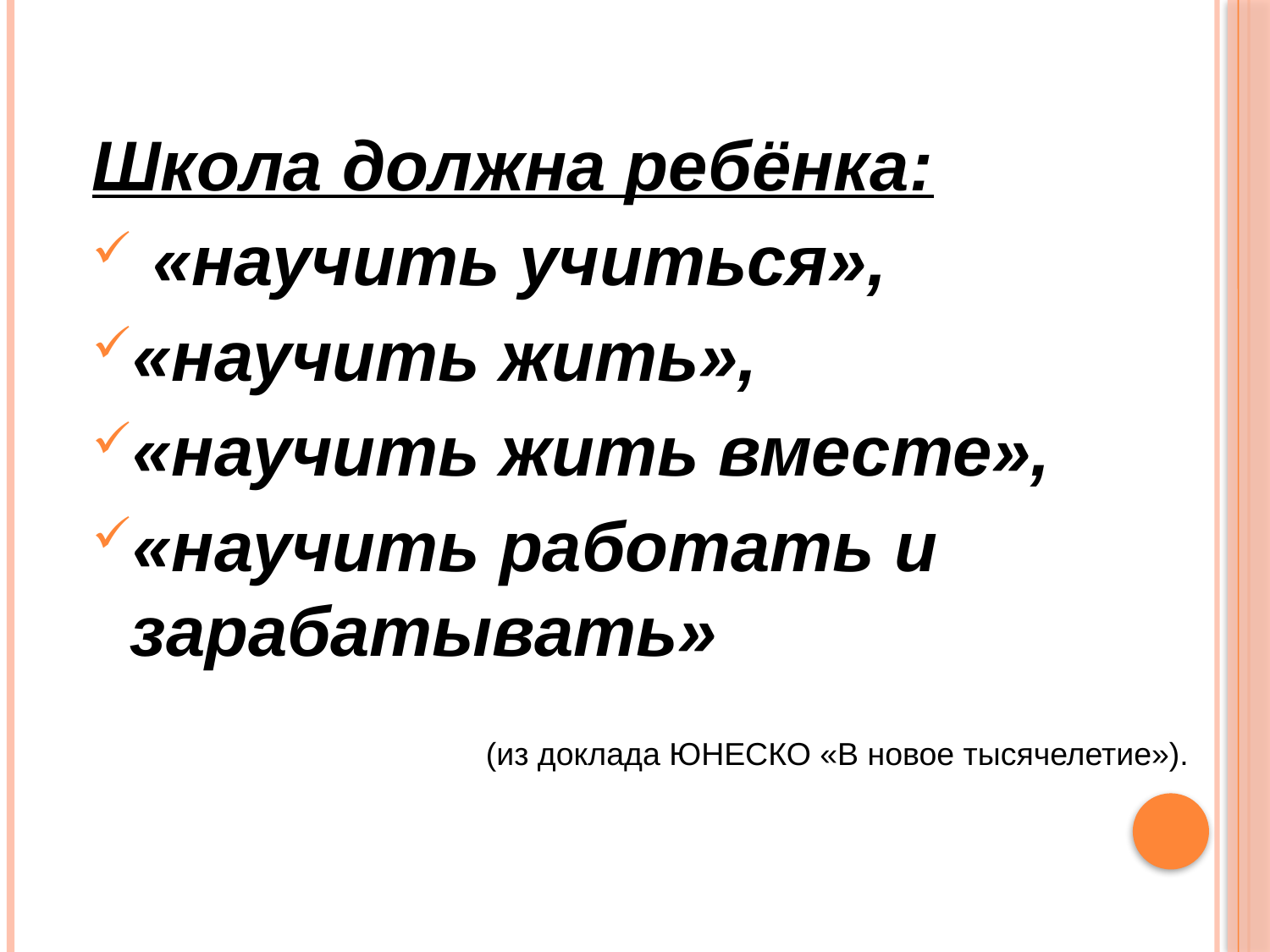

Школа должна ребёнка:
 «научить учиться»,
«научить жить»,
«научить жить вместе»,
«научить работать и зарабатывать»

(из доклада ЮНЕСКО «В новое тысячелетие»).